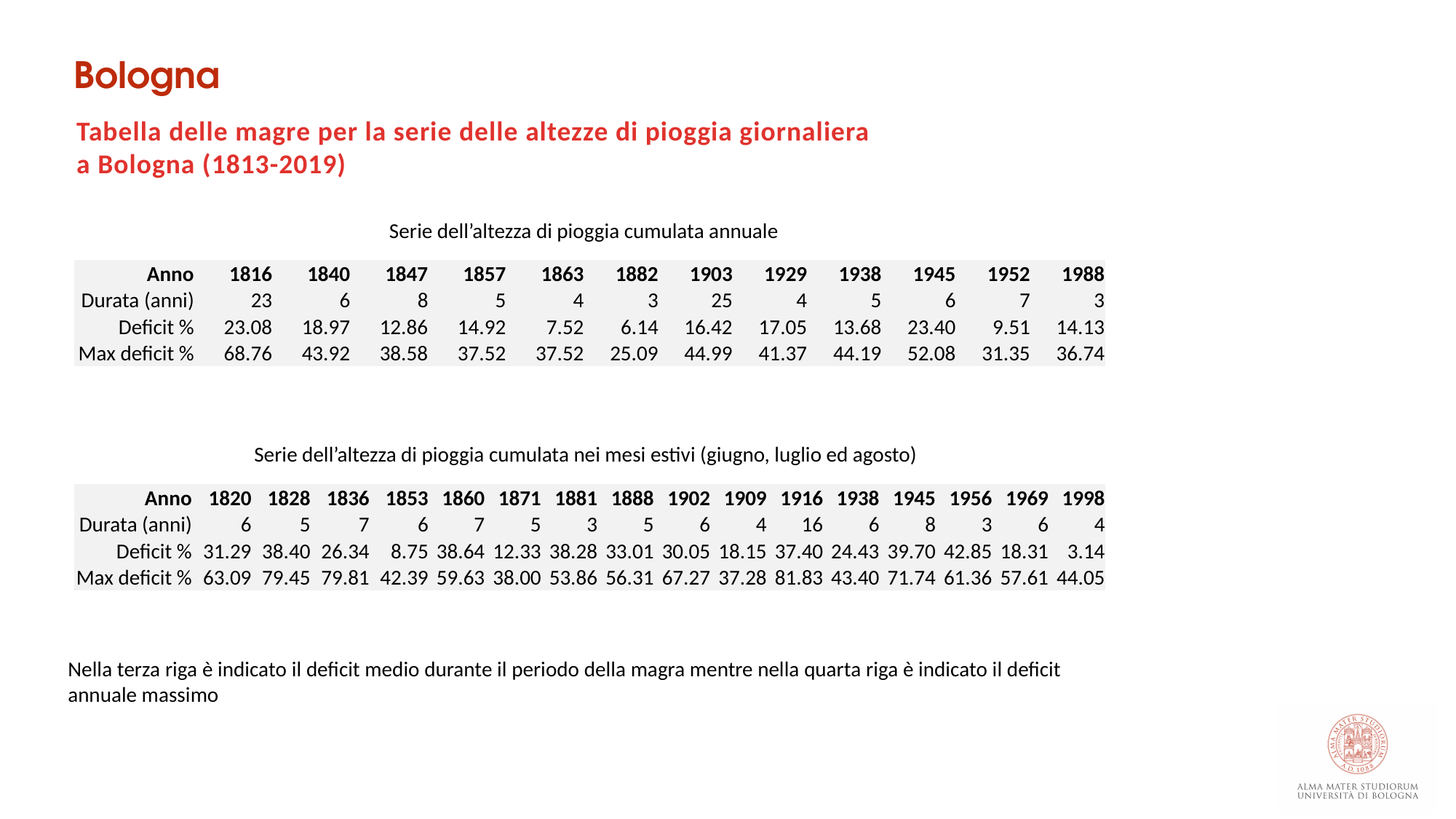

Bologna
Tabella delle magre per la serie delle altezze di pioggia giornaliera
a Bologna (1813-2019)
Serie dell’altezza di pioggia cumulata annuale
| Anno | 1816 | 1840 | 1847 | 1857 | 1863 | 1882 | 1903 | 1929 | 1938 | 1945 | 1952 | 1988 |
| --- | --- | --- | --- | --- | --- | --- | --- | --- | --- | --- | --- | --- |
| Durata (anni) | 23 | 6 | 8 | 5 | 4 | 3 | 25 | 4 | 5 | 6 | 7 | 3 |
| Deficit % | 23.08 | 18.97 | 12.86 | 14.92 | 7.52 | 6.14 | 16.42 | 17.05 | 13.68 | 23.40 | 9.51 | 14.13 |
| Max deficit % | 68.76 | 43.92 | 38.58 | 37.52 | 37.52 | 25.09 | 44.99 | 41.37 | 44.19 | 52.08 | 31.35 | 36.74 |
Serie dell’altezza di pioggia cumulata nei mesi estivi (giugno, luglio ed agosto)
| Anno | 1820 | 1828 | 1836 | 1853 | 1860 | 1871 | 1881 | 1888 | 1902 | 1909 | 1916 | 1938 | 1945 | 1956 | 1969 | 1998 |
| --- | --- | --- | --- | --- | --- | --- | --- | --- | --- | --- | --- | --- | --- | --- | --- | --- |
| Durata (anni) | 6 | 5 | 7 | 6 | 7 | 5 | 3 | 5 | 6 | 4 | 16 | 6 | 8 | 3 | 6 | 4 |
| Deficit % | 31.29 | 38.40 | 26.34 | 8.75 | 38.64 | 12.33 | 38.28 | 33.01 | 30.05 | 18.15 | 37.40 | 24.43 | 39.70 | 42.85 | 18.31 | 3.14 |
| Max deficit % | 63.09 | 79.45 | 79.81 | 42.39 | 59.63 | 38.00 | 53.86 | 56.31 | 67.27 | 37.28 | 81.83 | 43.40 | 71.74 | 61.36 | 57.61 | 44.05 |
Nella terza riga è indicato il deficit medio durante il periodo della magra mentre nella quarta riga è indicato il deficit annuale massimo